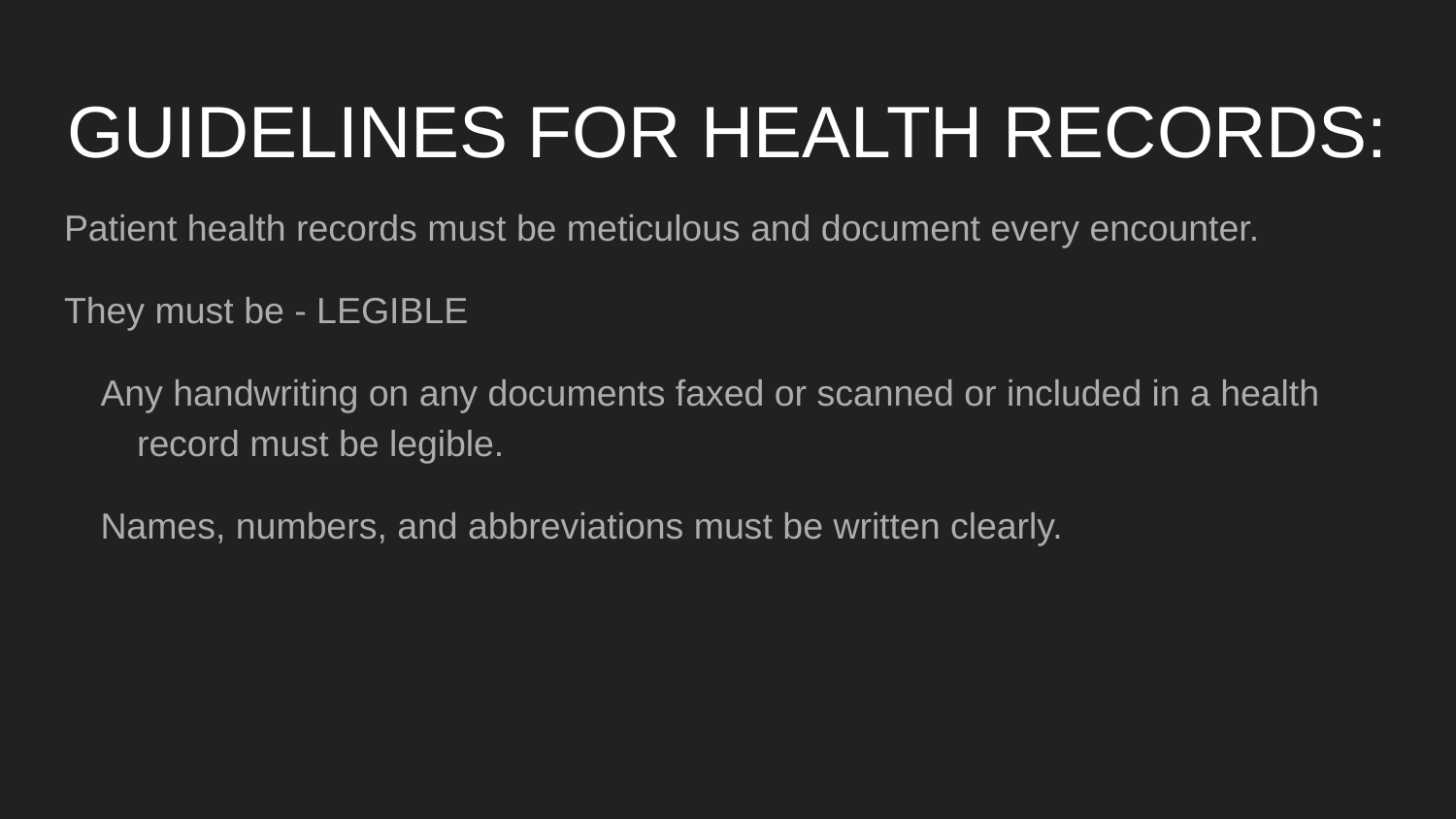

# GUIDELINES FOR HEALTH RECORDS:

Patient health records must be meticulous and document every encounter.
They must be - LEGIBLE
Any handwriting on any documents faxed or scanned or included in a health record must be legible.
Names, numbers, and abbreviations must be written clearly.